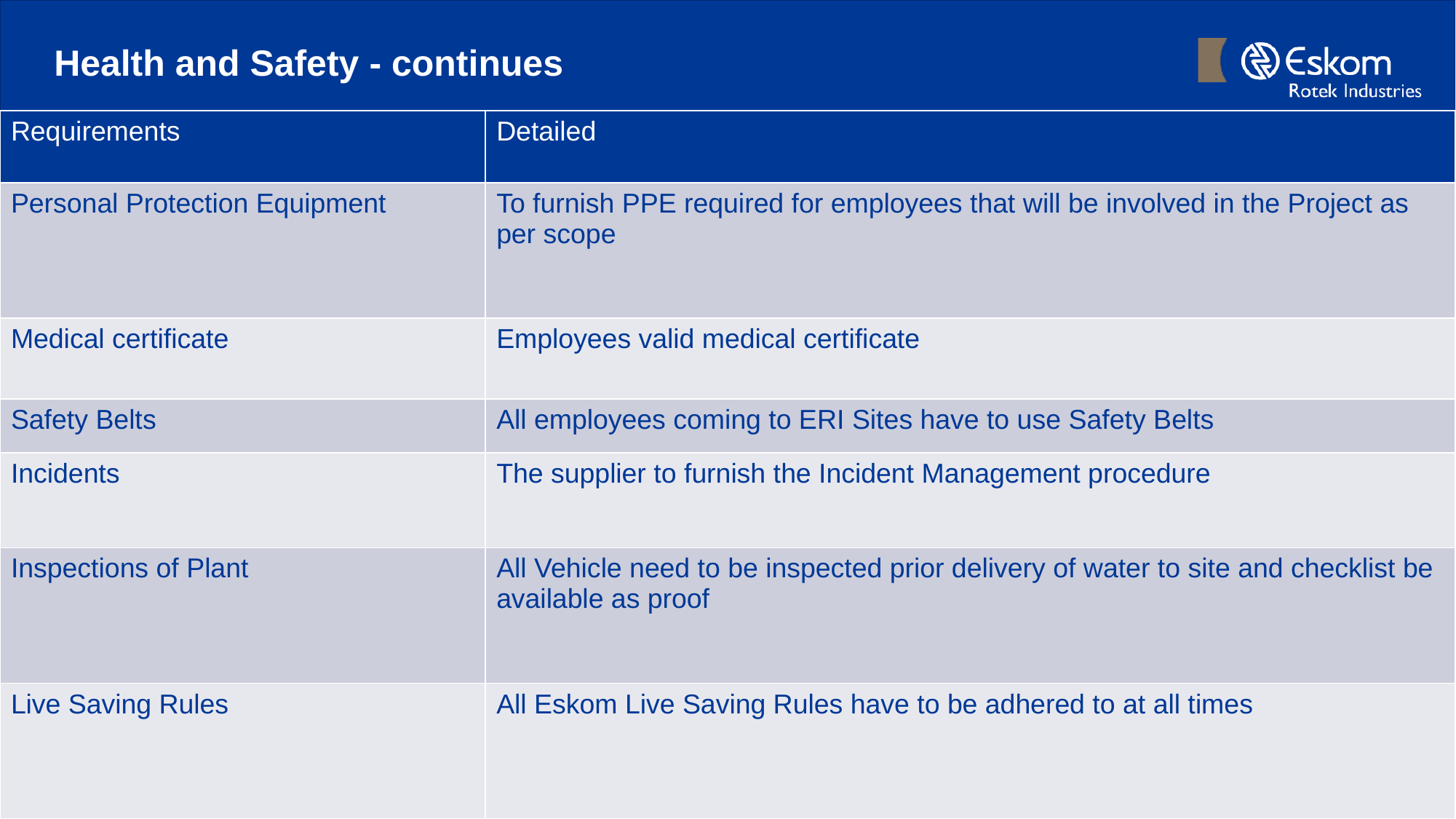

# Health and Safety - continues
| Requirements | Detailed |
| --- | --- |
| Personal Protection Equipment | To furnish PPE required for employees that will be involved in the Project as per scope |
| Medical certificate | Employees valid medical certificate |
| Safety Belts | All employees coming to ERI Sites have to use Safety Belts |
| Incidents | The supplier to furnish the Incident Management procedure |
| Inspections of Plant | All Vehicle need to be inspected prior delivery of water to site and checklist be available as proof |
| Live Saving Rules | All Eskom Live Saving Rules have to be adhered to at all times |

3